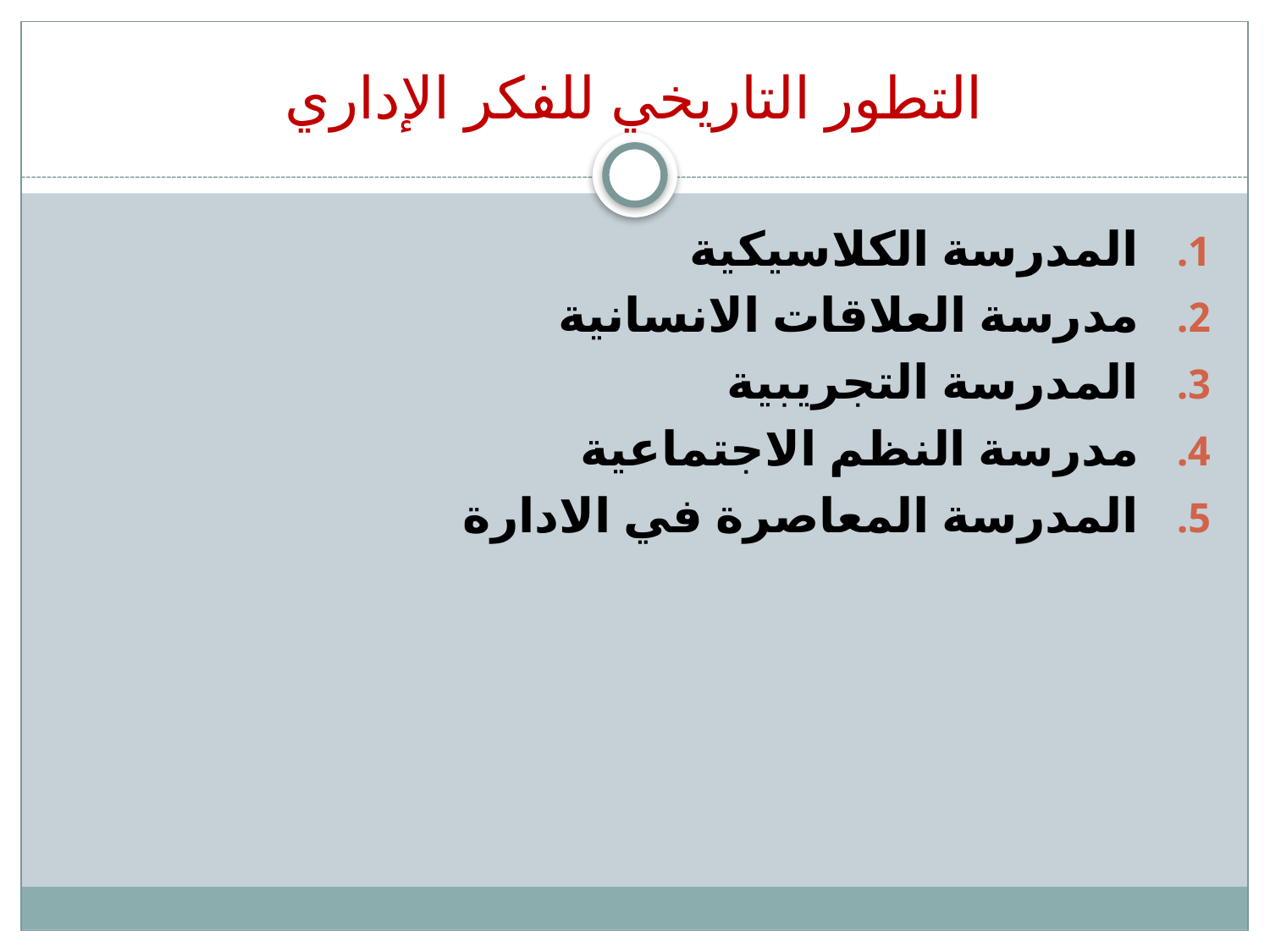

# التطور التاريخي للفكر الإداري
المدرسة الكلاسيكية
مدرسة العلاقات الانسانية
المدرسة التجريبية
مدرسة النظم الاجتماعية
المدرسة المعاصرة في الادارة